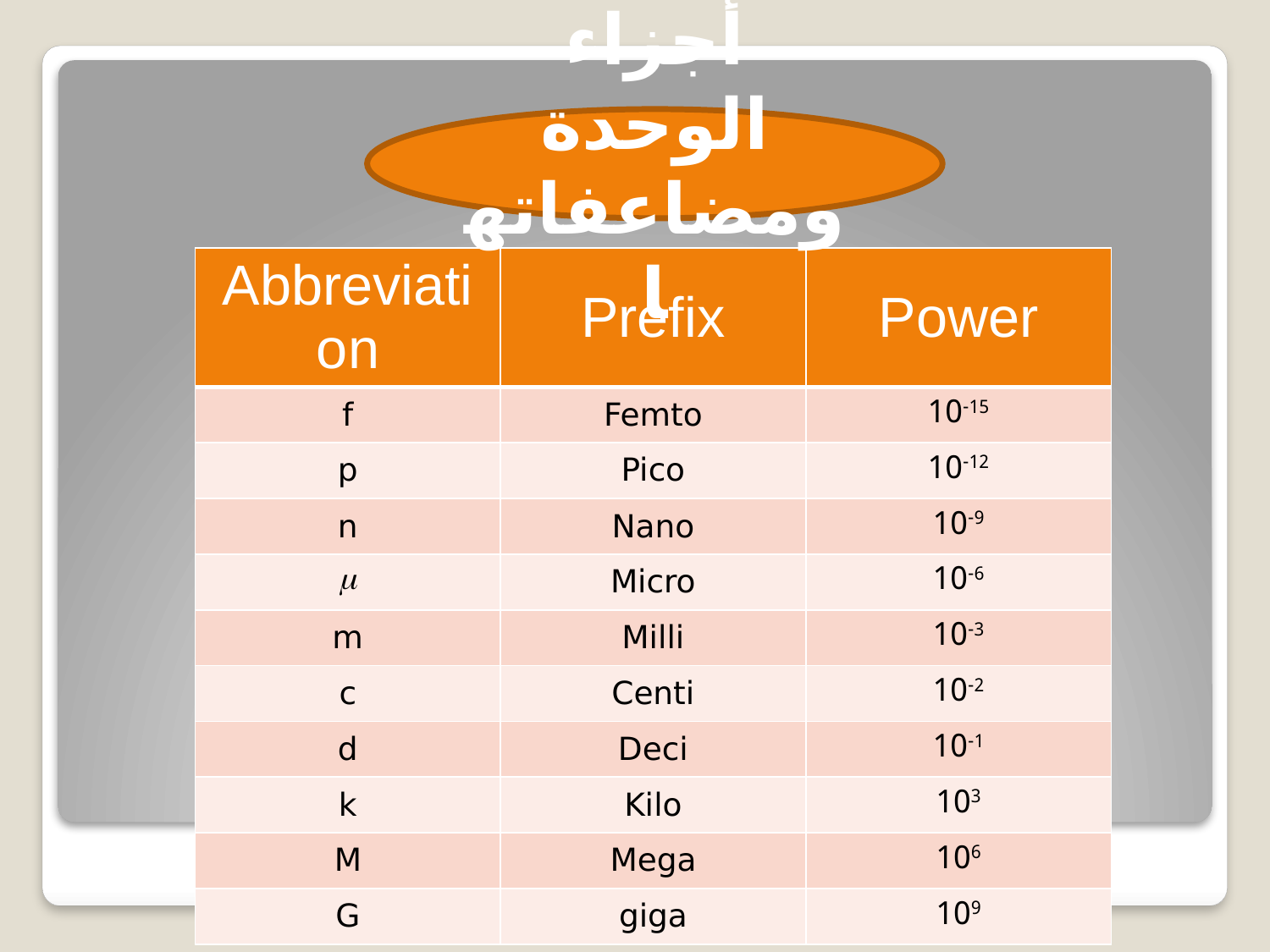

أجزاء الوحدة ومضاعفاتها
| Abbreviation | Prefix | Power |
| --- | --- | --- |
| f | Femto | 10-15 |
| p | Pico | 10-12 |
| n | Nano | 10-9 |
| μ | Micro | 10-6 |
| m | Milli | 10-3 |
| c | Centi | 10-2 |
| d | Deci | 10-1 |
| k | Kilo | 103 |
| M | Mega | 106 |
| G | giga | 109 |